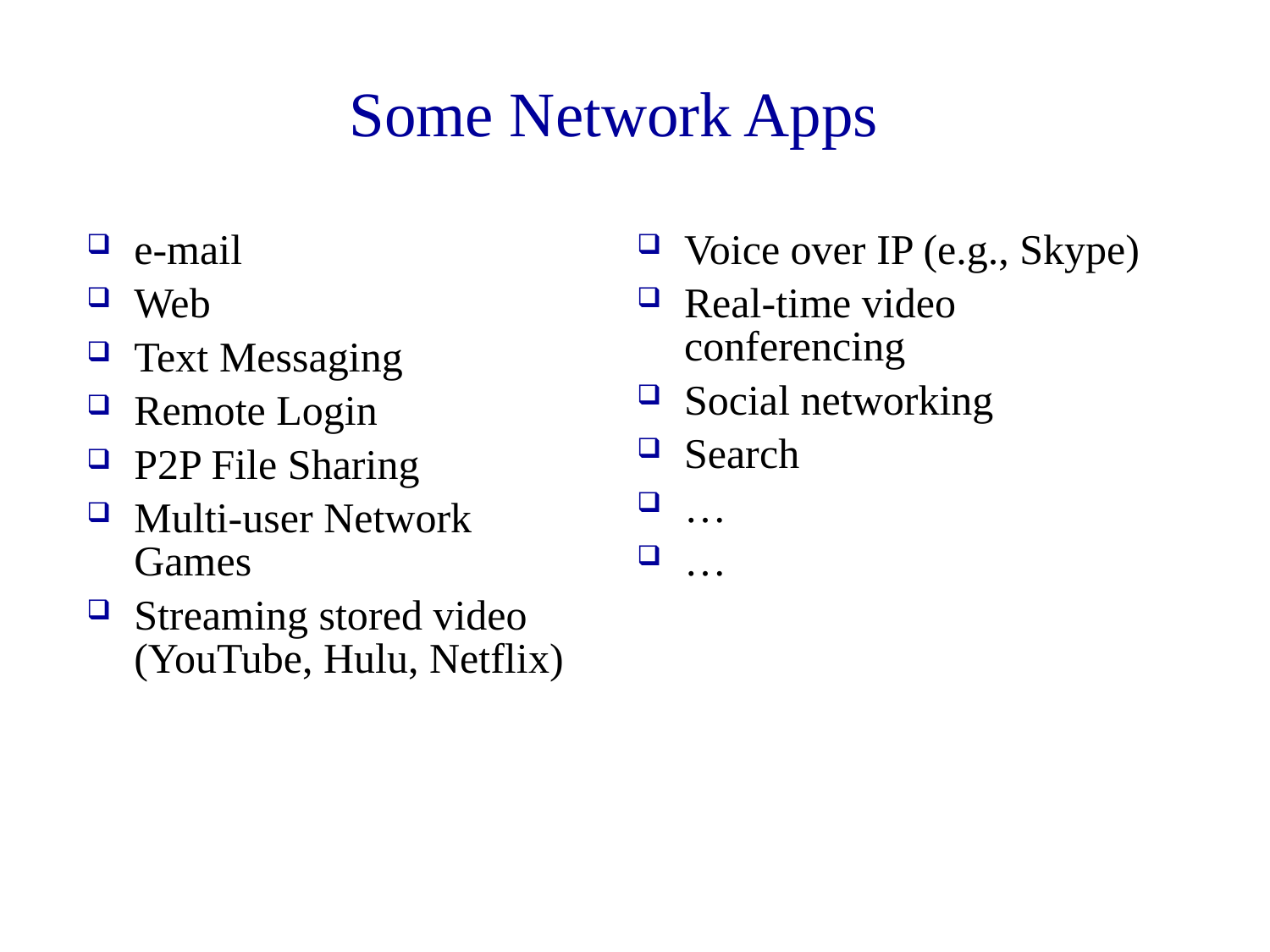

Some Network Apps
e-mail
Web
Text Messaging
Remote Login
P2P File Sharing
Multi-user Network Games
Streaming stored video (YouTube, Hulu, Netflix)
Voice over IP (e.g., Skype)
Real-time video conferencing
Social networking
Search
…
…